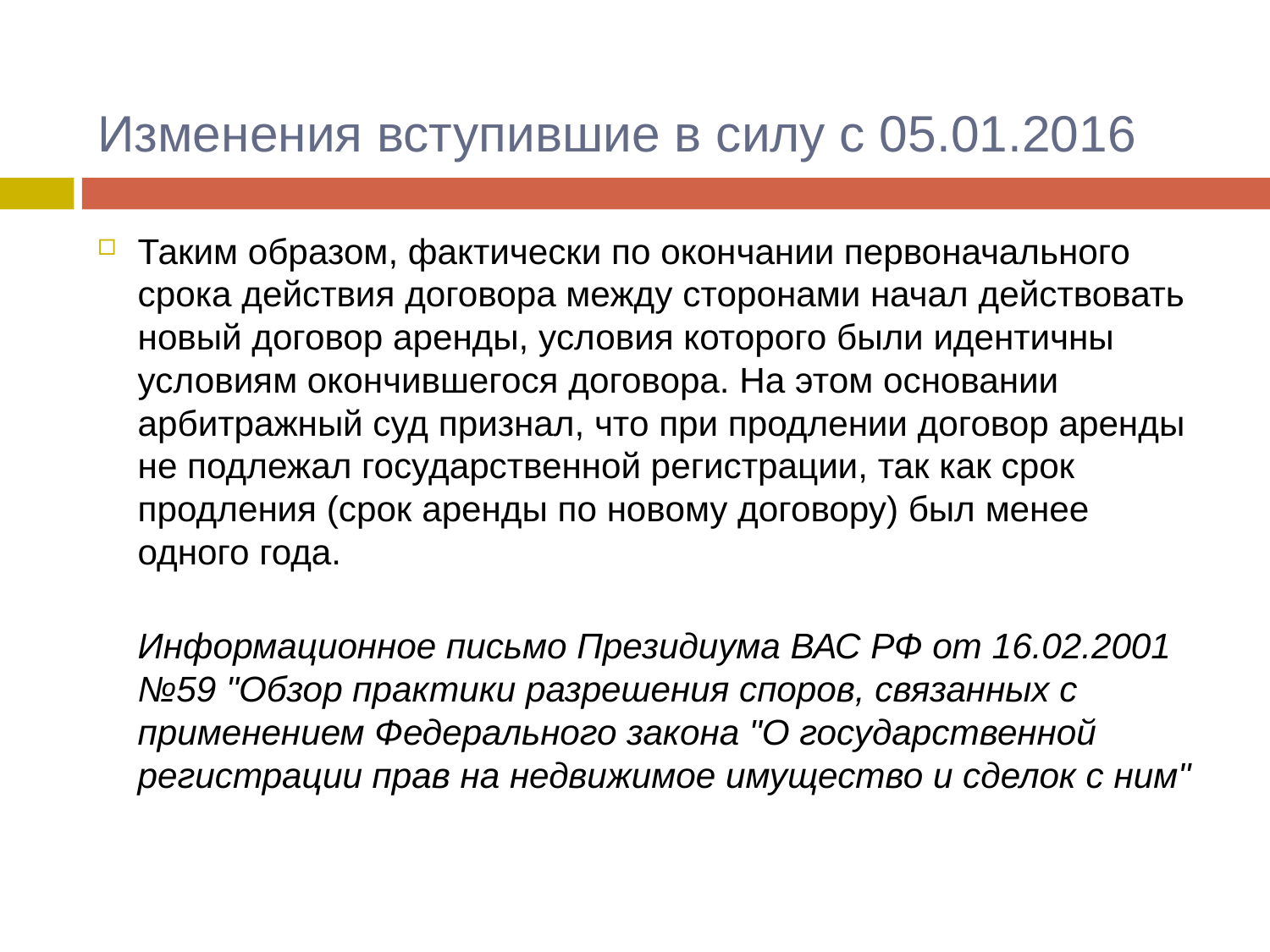

# Изменения вступившие в силу с 05.01.2016
Таким образом, фактически по окончании первоначального срока действия договора между сторонами начал действовать новый договор аренды, условия которого были идентичны условиям окончившегося договора. На этом основании арбитражный суд признал, что при продлении договор аренды не подлежал государственной регистрации, так как срок продления (срок аренды по новому договору) был менее одного года.
	 
Информационное письмо Президиума ВАС РФ от 16.02.2001 №59 "Обзор практики разрешения споров, связанных с применением Федерального закона "О государственной регистрации прав на недвижимое имущество и сделок с ним"